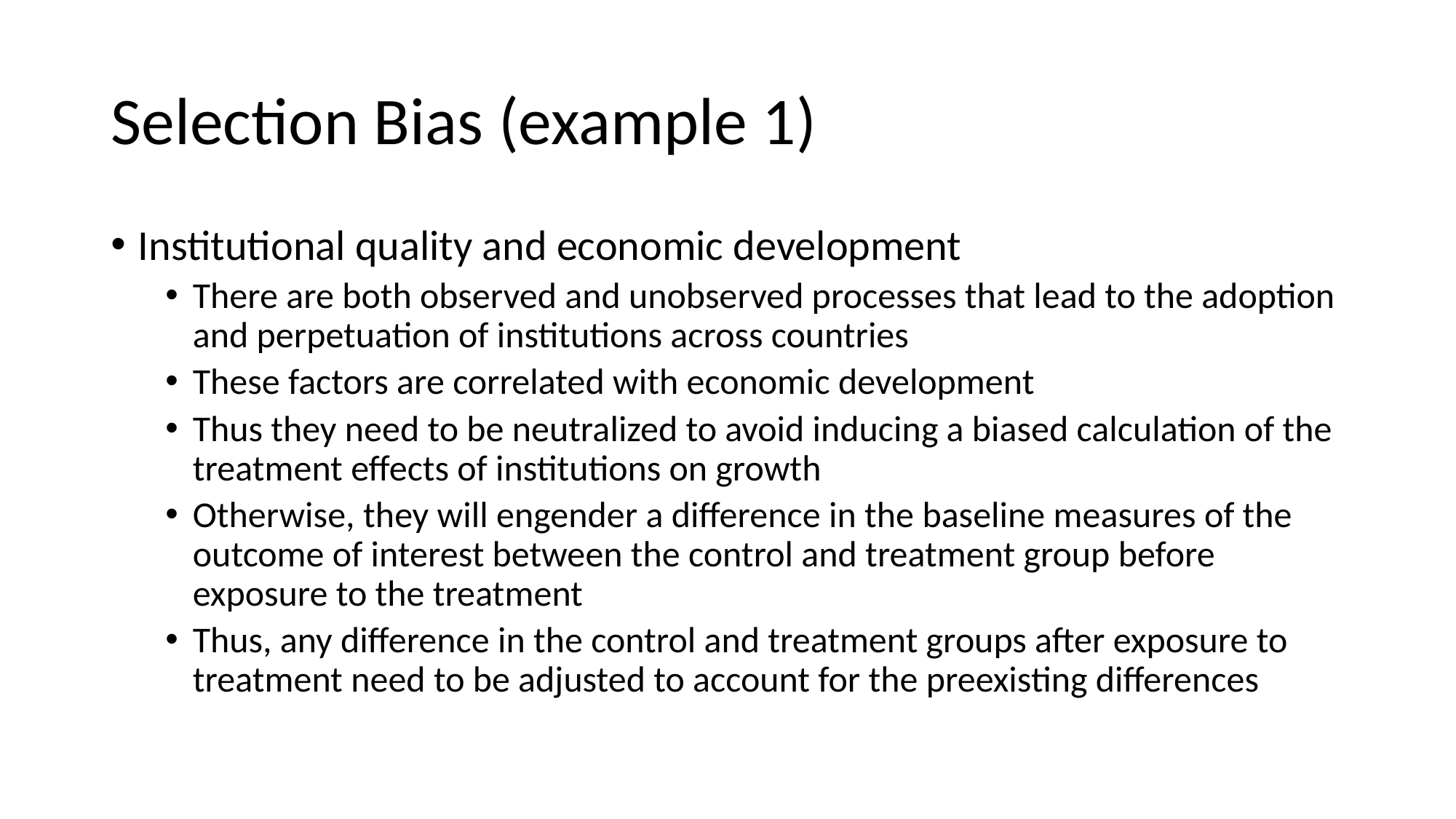

# Selection Bias (example 1)
Institutional quality and economic development
There are both observed and unobserved processes that lead to the adoption and perpetuation of institutions across countries
These factors are correlated with economic development
Thus they need to be neutralized to avoid inducing a biased calculation of the treatment effects of institutions on growth
Otherwise, they will engender a difference in the baseline measures of the outcome of interest between the control and treatment group before exposure to the treatment
Thus, any difference in the control and treatment groups after exposure to treatment need to be adjusted to account for the preexisting differences